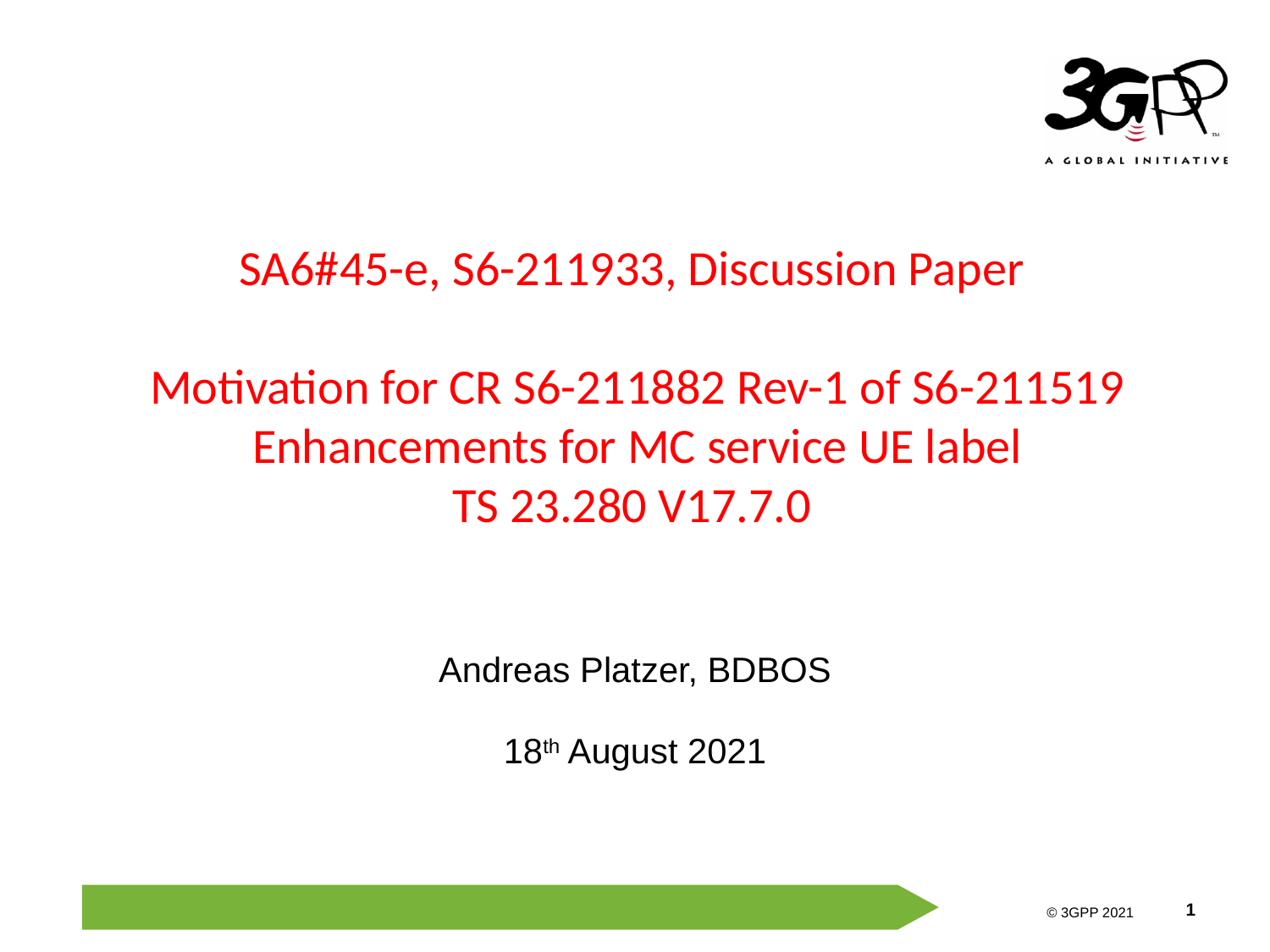

# SA6#45-e, S6-211933, Discussion Paper Motivation for CR S6-211882 Rev-1 of S6-211519 Enhancements for MC service UE label TS 23.280 V17.7.0
Andreas Platzer, BDBOS

18th August 2021